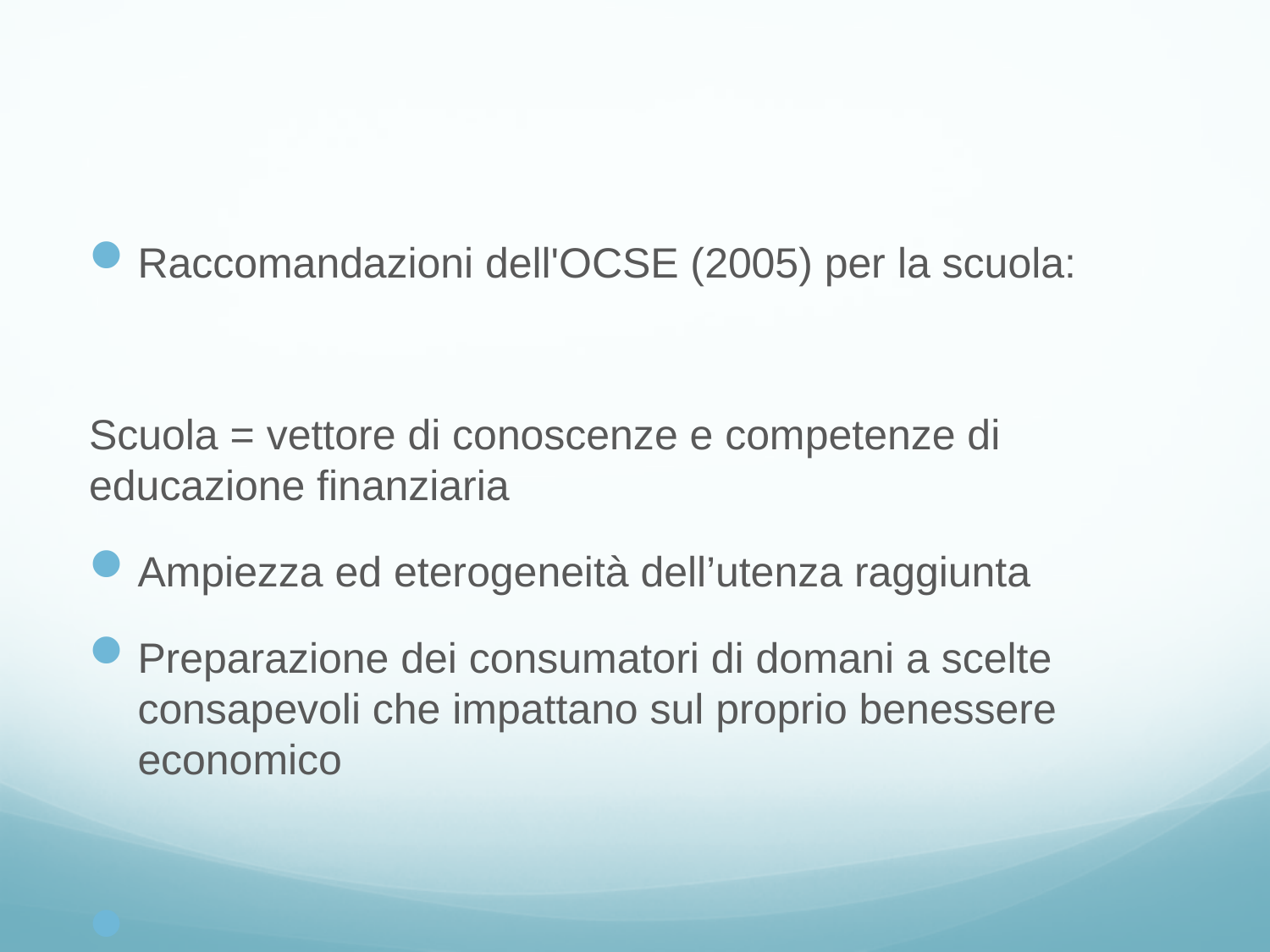

#
Raccomandazioni dell'OCSE (2005) per la scuola:

Scuola = vettore di conoscenze e competenze di educazione finanziaria
Ampiezza ed eterogeneità dell’utenza raggiunta
Preparazione dei consumatori di domani a scelte consapevoli che impattano sul proprio benessere economico